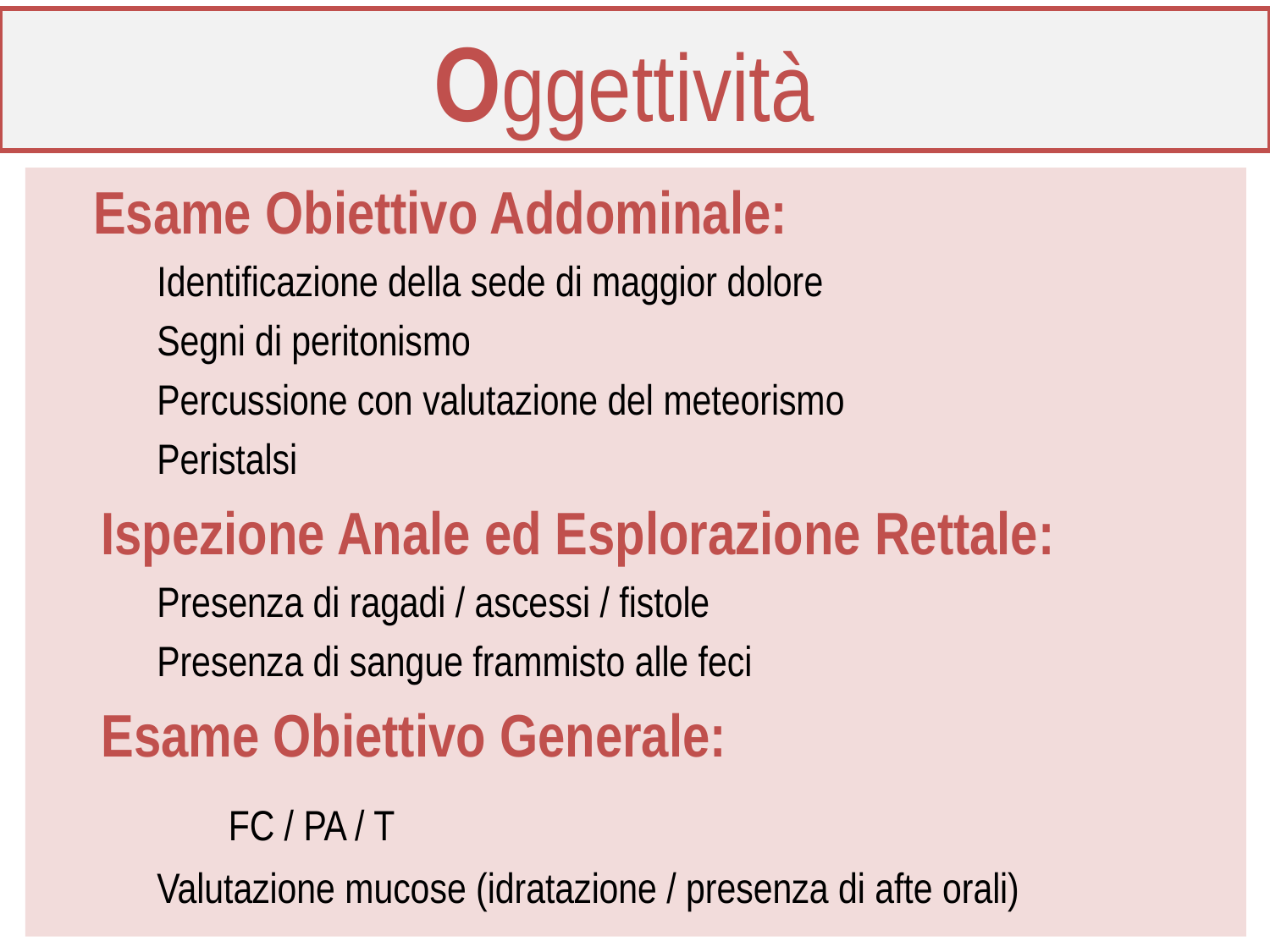

# Oggettività
Esame Obiettivo Addominale:
Identificazione della sede di maggior dolore
Segni di peritonismo
Percussione con valutazione del meteorismo
Peristalsi
Ispezione Anale ed Esplorazione Rettale:
Presenza di ragadi / ascessi / fistole
Presenza di sangue frammisto alle feci
Esame Obiettivo Generale:
	FC / PA / T
Valutazione mucose (idratazione / presenza di afte orali)